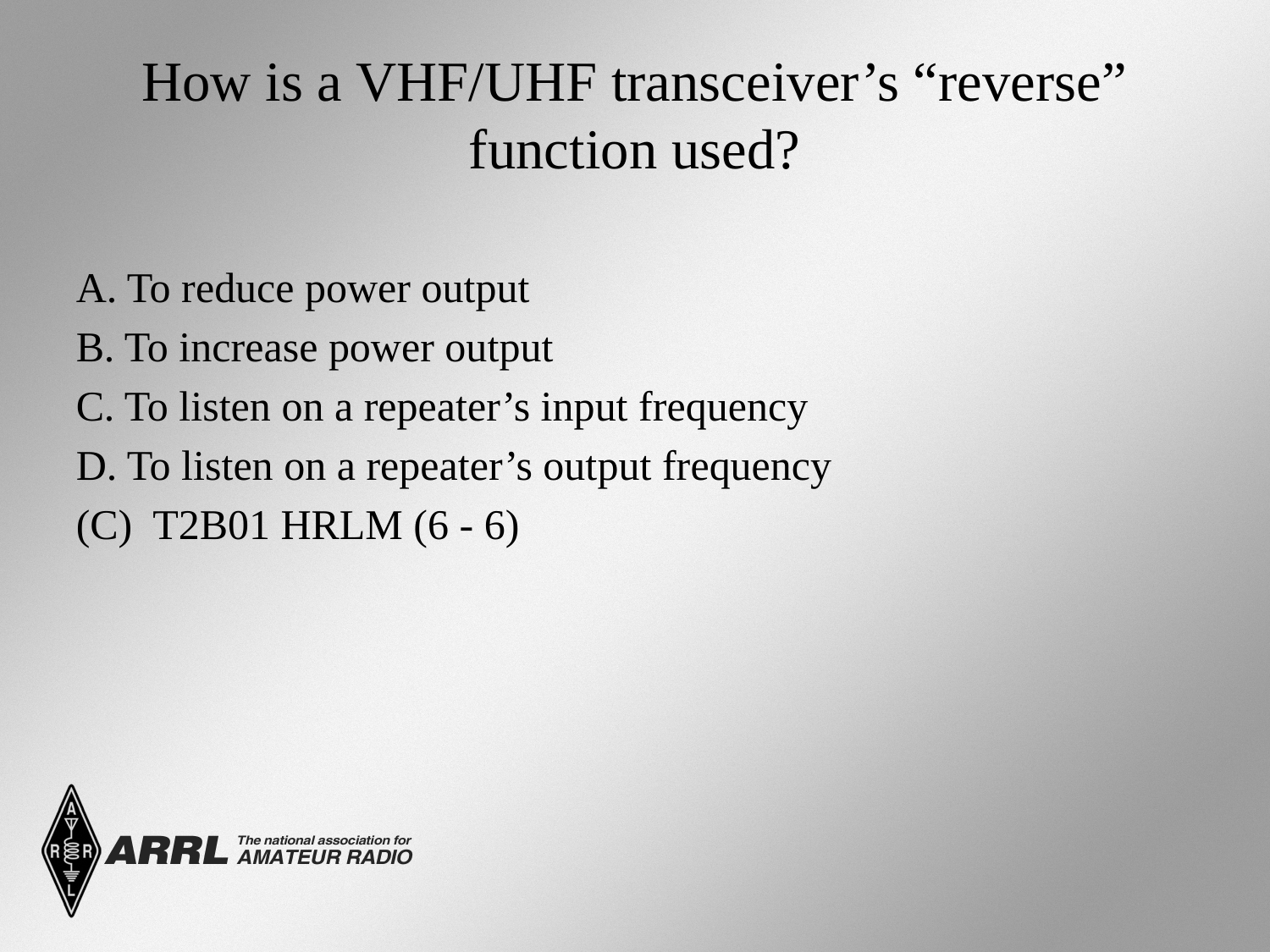

# How is a VHF/UHF transceiver’s “reverse” function used?
A. To reduce power output
B. To increase power output
C. To listen on a repeater’s input frequency
D. To listen on a repeater’s output frequency
(C)  T2B01 HRLM (6 - 6)